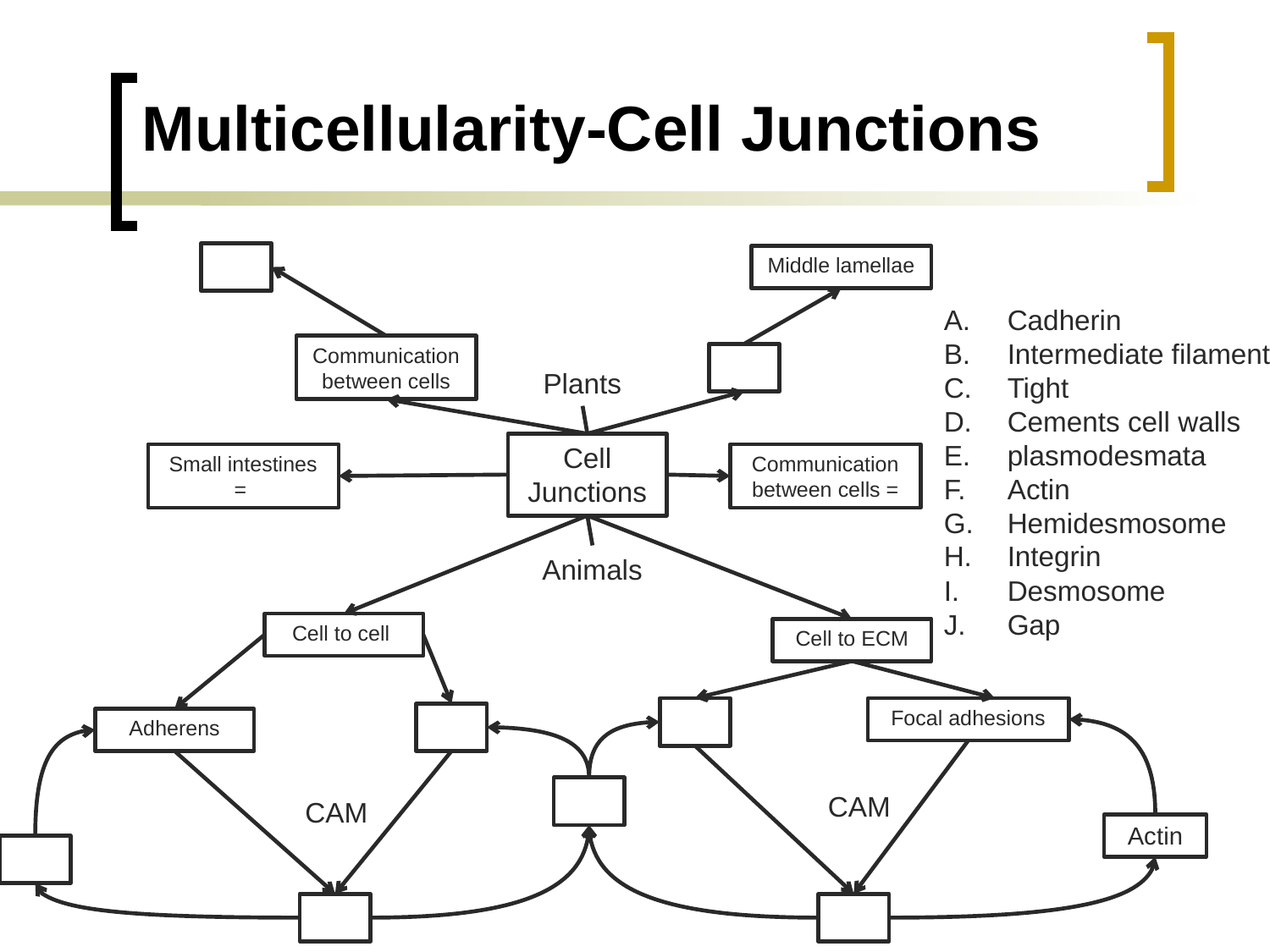

# Multicellularity-Cell Junctions

Middle lamellae
Cadherin
Intermediate filament
Tight
Cements cell walls
plasmodesmata
Actin
Hemidesmosome
Integrin
Desmosome
Gap
Communication between cells

Plants
Cell Junctions
Small intestines =
Communication between cells =
Animals
Cell to cell
Cell to ECM

Focal adhesions

Adherens

CAM
CAM
Actin